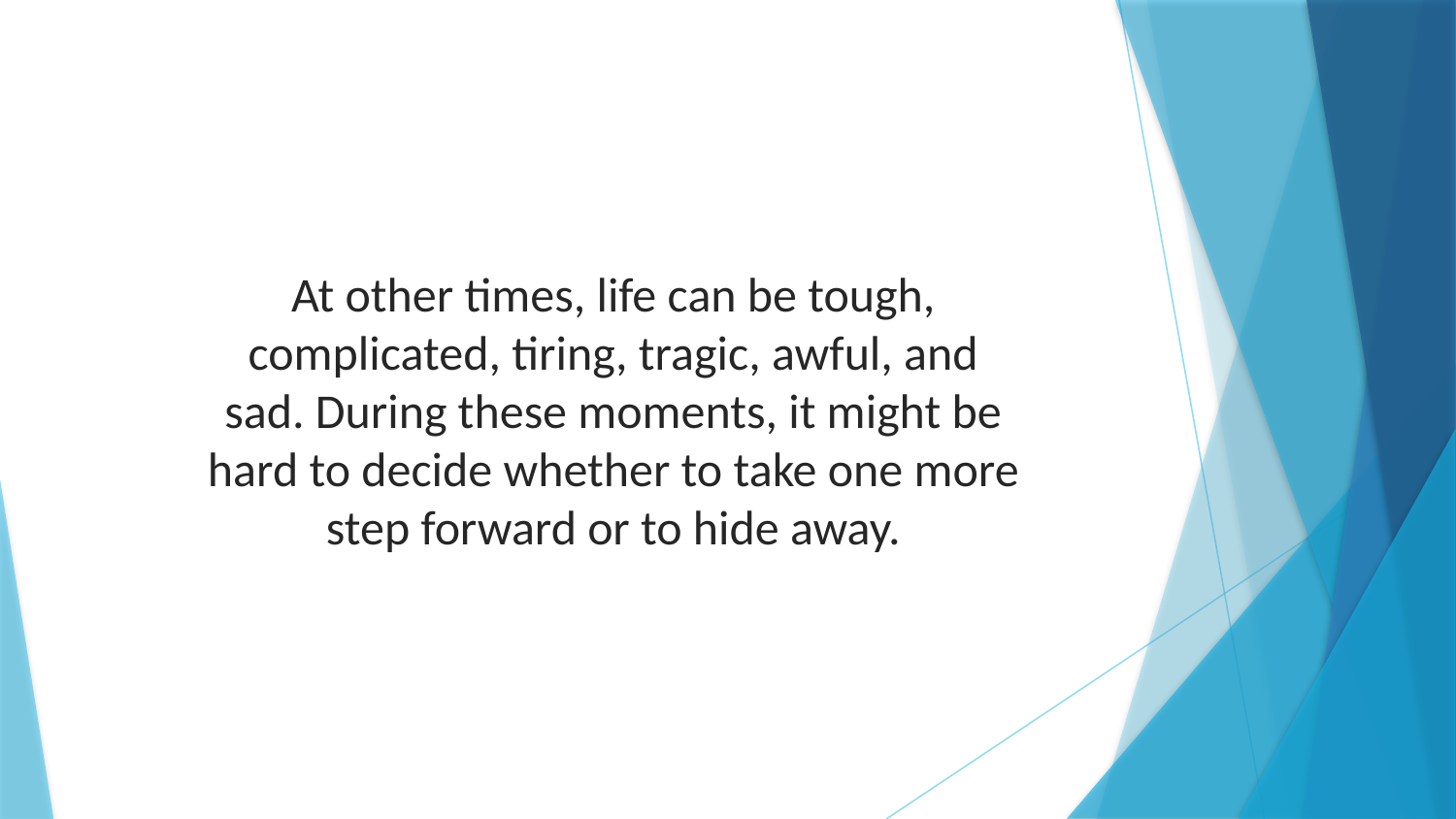

At other times, life can be tough, complicated, tiring, tragic, awful, and sad. During these moments, it might be hard to decide whether to take one more step forward or to hide away.